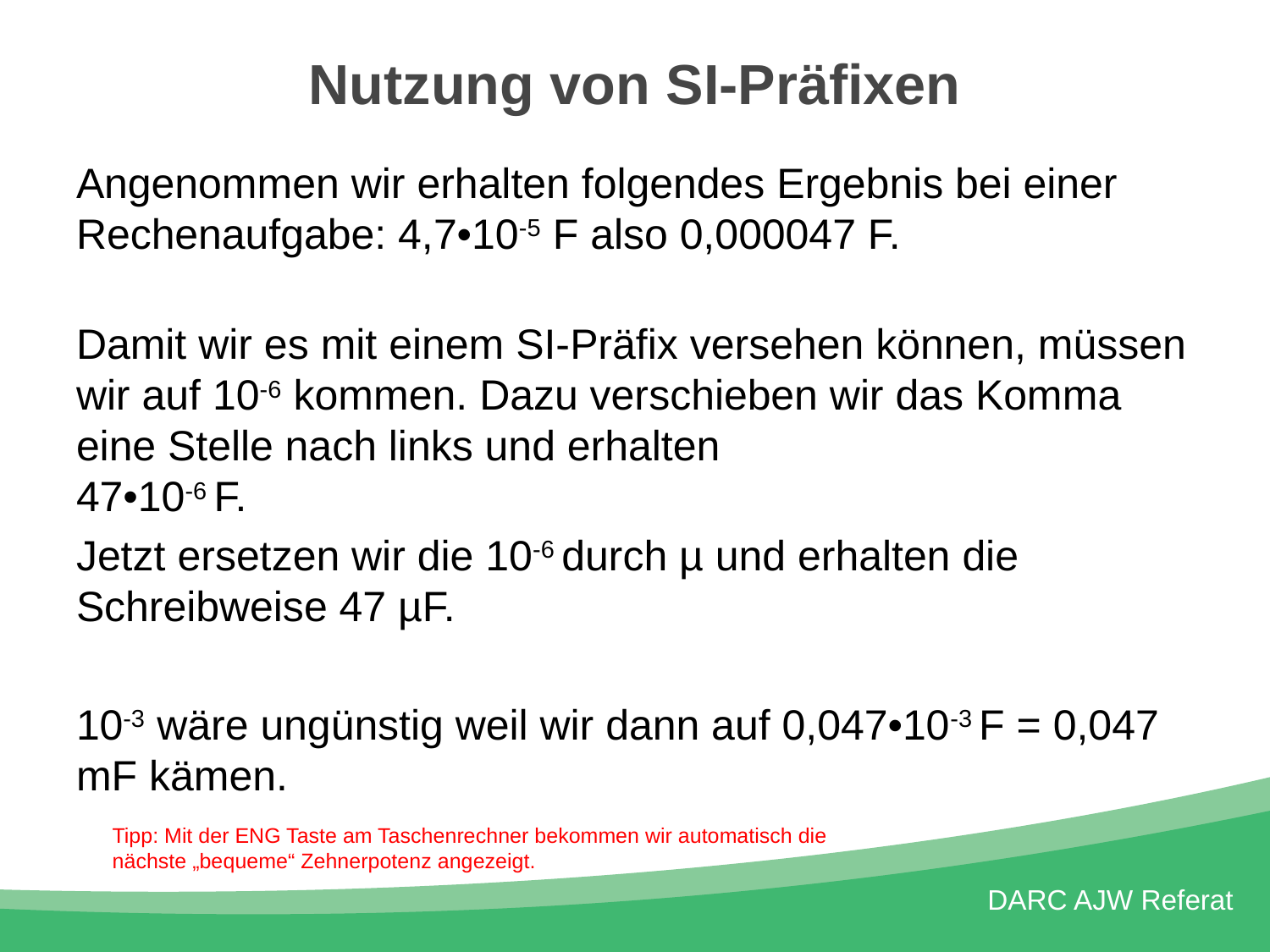

# Nutzung von SI-Präfixen
Angenommen wir erhalten folgendes Ergebnis bei einer Rechenaufgabe: 4,7•10-5 F also 0,000047 F.
Damit wir es mit einem SI-Präfix versehen können, müssen wir auf 10-6 kommen. Dazu verschieben wir das Komma eine Stelle nach links und erhalten
47•10-6 F.
Jetzt ersetzen wir die 10-6 durch µ und erhalten die Schreibweise 47 µF.

10-3 wäre ungünstig weil wir dann auf 0,047•10-3 F = 0,047 mF kämen.
Tipp: Mit der ENG Taste am Taschenrechner bekommen wir automatisch die
nächste „bequeme“ Zehnerpotenz angezeigt.